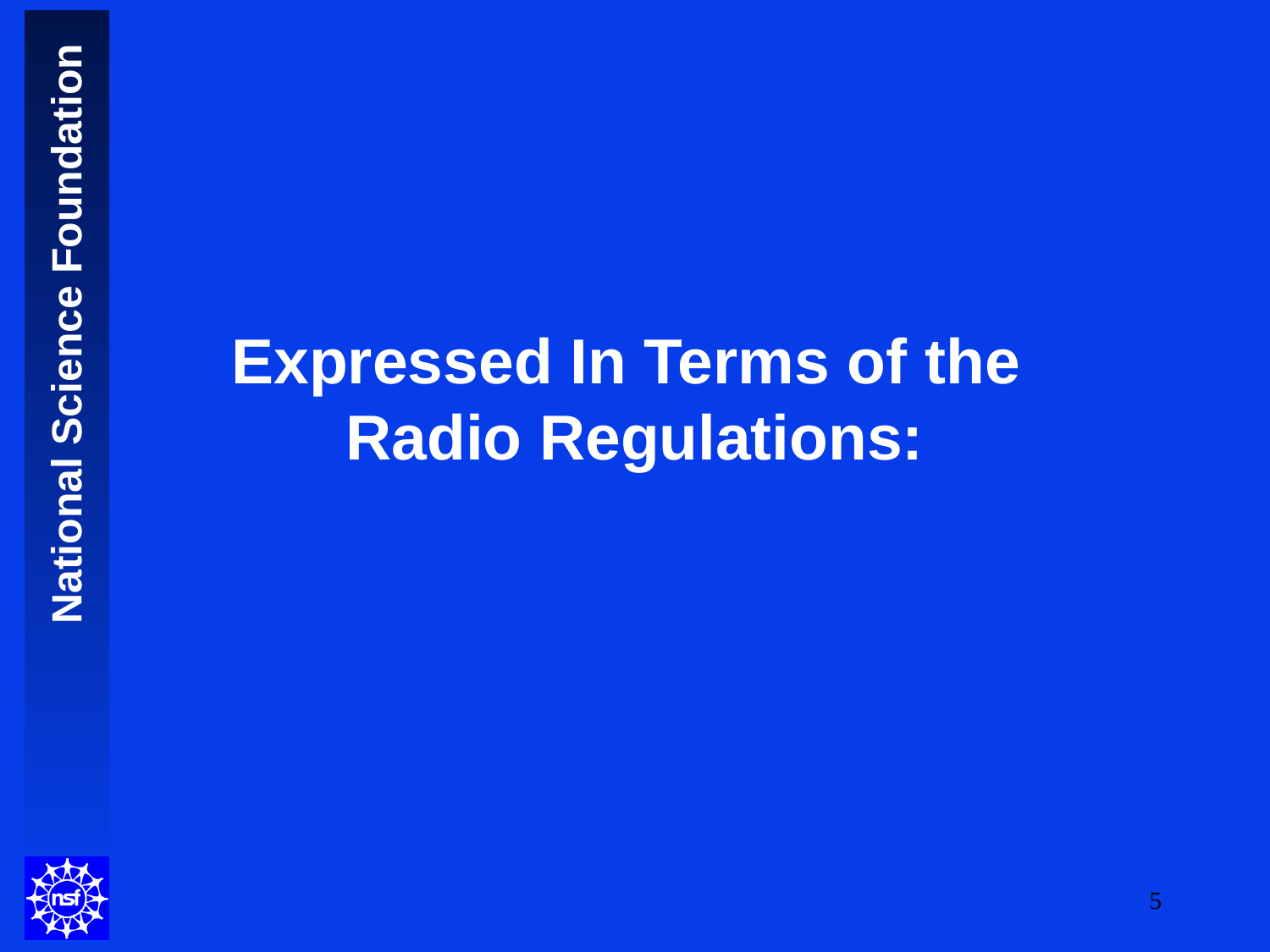

# Expressed In Terms of the Radio Regulations:
5